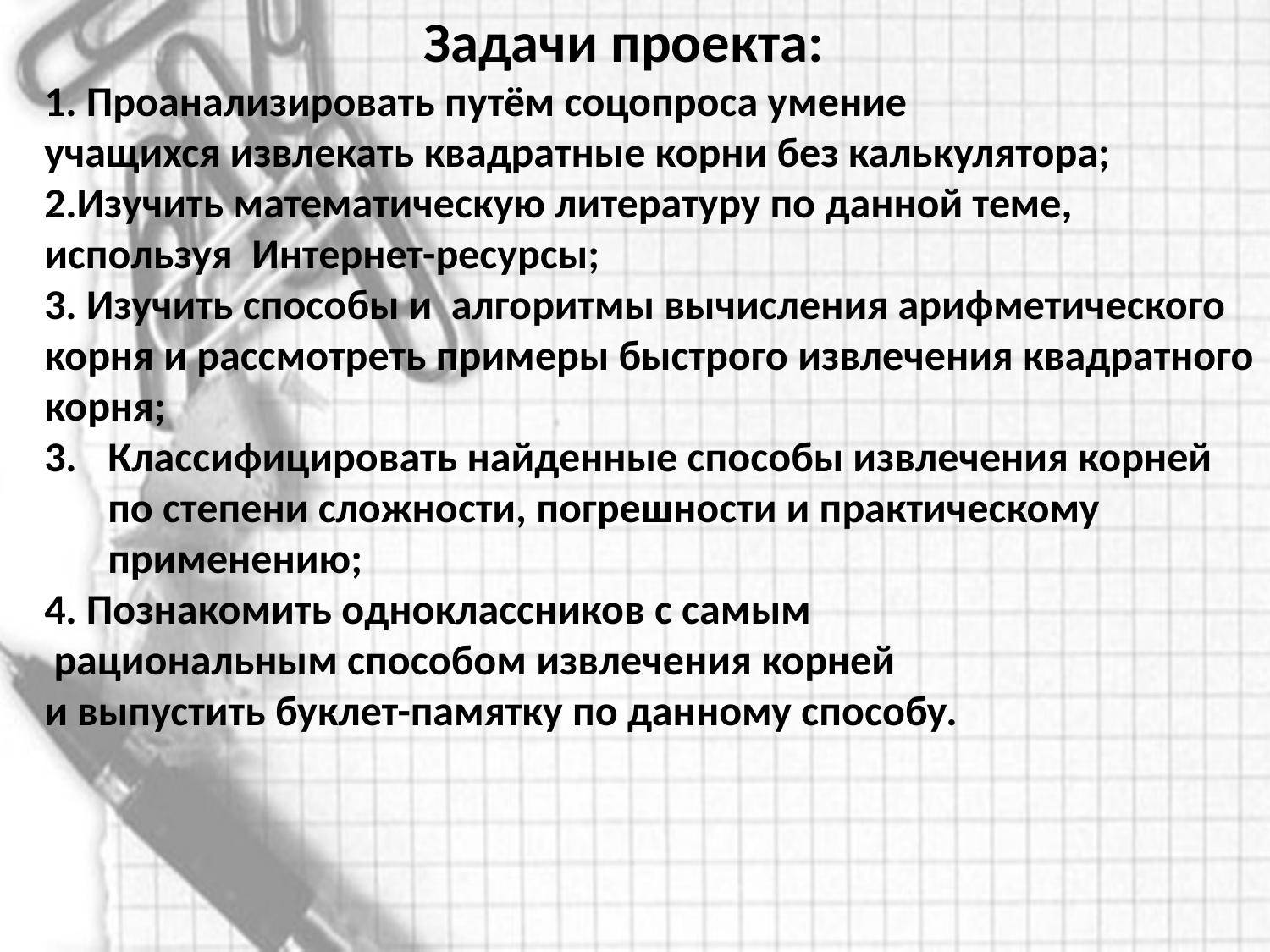

Задачи проекта:
1. Проанализировать путём соцопроса умение
учащихся извлекать квадратные корни без калькулятора;
2.Изучить математическую литературу по данной теме, используя  Интернет-ресурсы;
3. Изучить способы и  алгоритмы вычисления арифметического корня и рассмотреть примеры быстрого извлечения квадратного корня;
Классифицировать найденные способы извлечения корней по степени сложности, погрешности и практическому применению;
4. Познакомить одноклассников с самым
 рациональным способом извлечения корней
и выпустить буклет-памятку по данному способу.